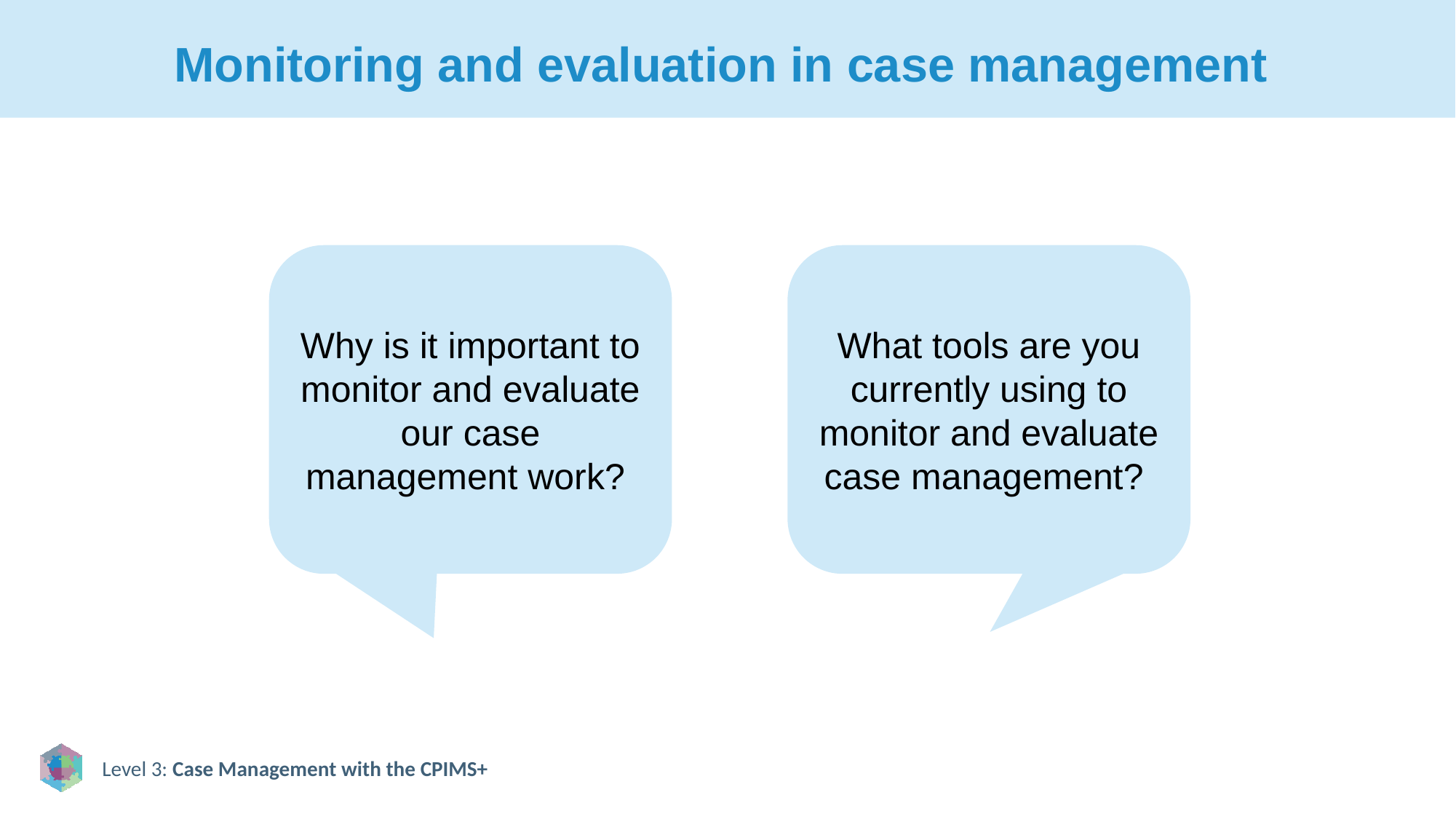

# Monitoring and evaluation in case management
Why is it important to monitor and evaluate our case management work?
What tools are you currently using to monitor and evaluate case management?